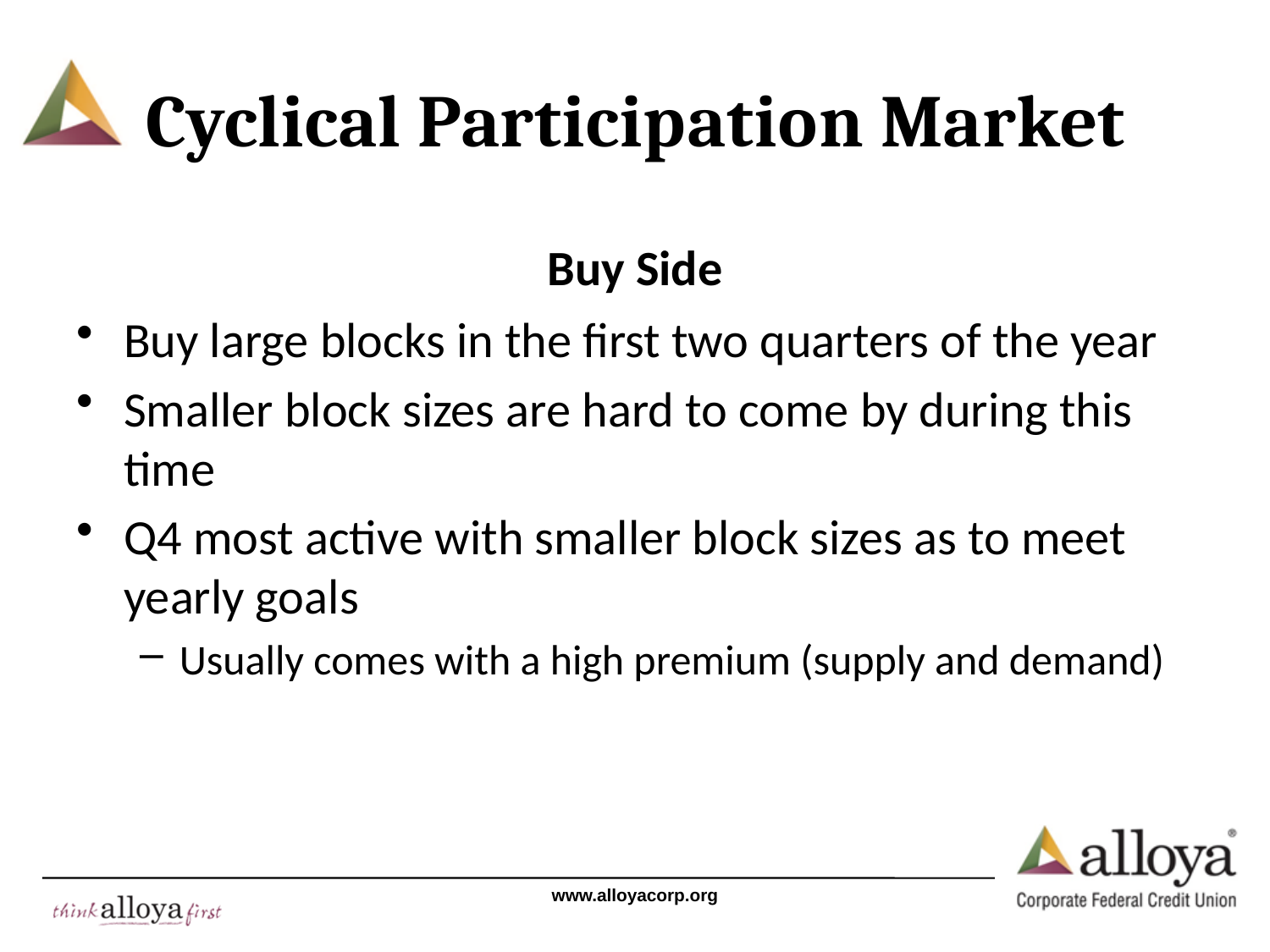

# Cyclical Participation Market
Buy Side
Buy large blocks in the first two quarters of the year
Smaller block sizes are hard to come by during this time
Q4 most active with smaller block sizes as to meet yearly goals
Usually comes with a high premium (supply and demand)